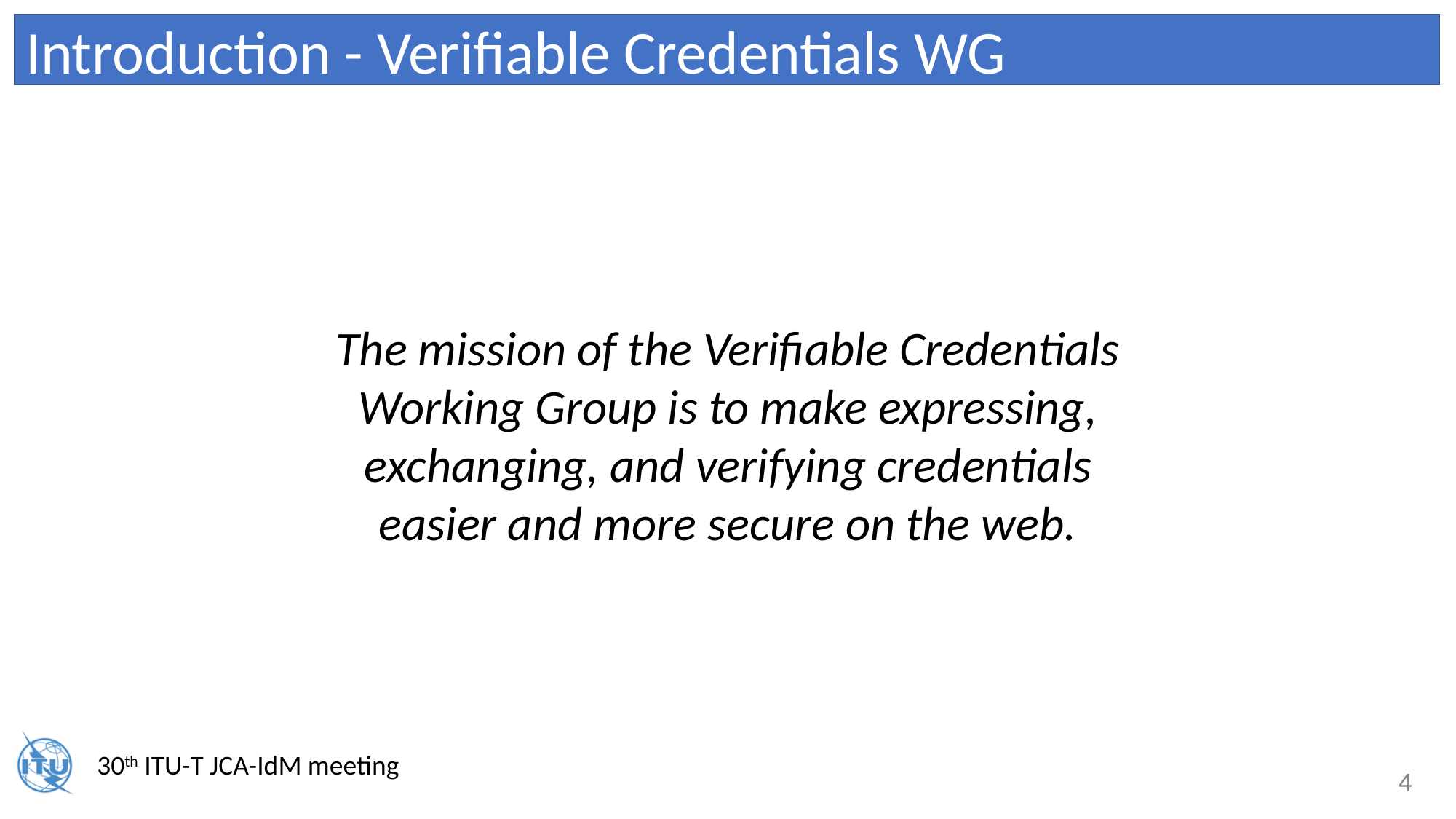

Introduction - Verifiable Credentials WG
The mission of the Verifiable Credentials Working Group is to make expressing, exchanging, and verifying credentials easier and more secure on the web.
4